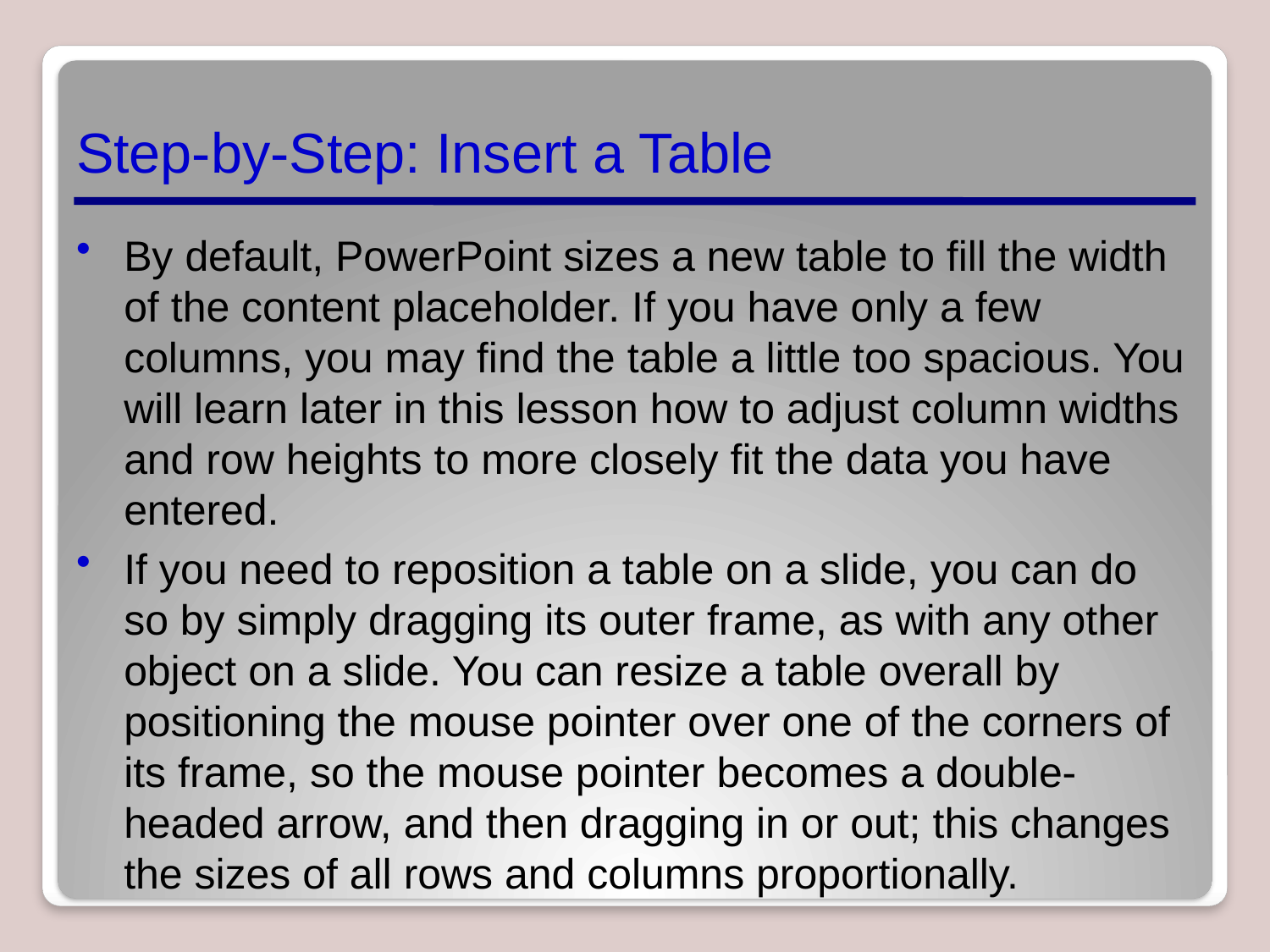

# Step-by-Step: Insert a Table
By default, PowerPoint sizes a new table to fill the width of the content placeholder. If you have only a few columns, you may find the table a little too spacious. You will learn later in this lesson how to adjust column widths and row heights to more closely fit the data you have entered.
If you need to reposition a table on a slide, you can do so by simply dragging its outer frame, as with any other object on a slide. You can resize a table overall by positioning the mouse pointer over one of the corners of its frame, so the mouse pointer becomes a double-headed arrow, and then dragging in or out; this changes the sizes of all rows and columns proportionally.